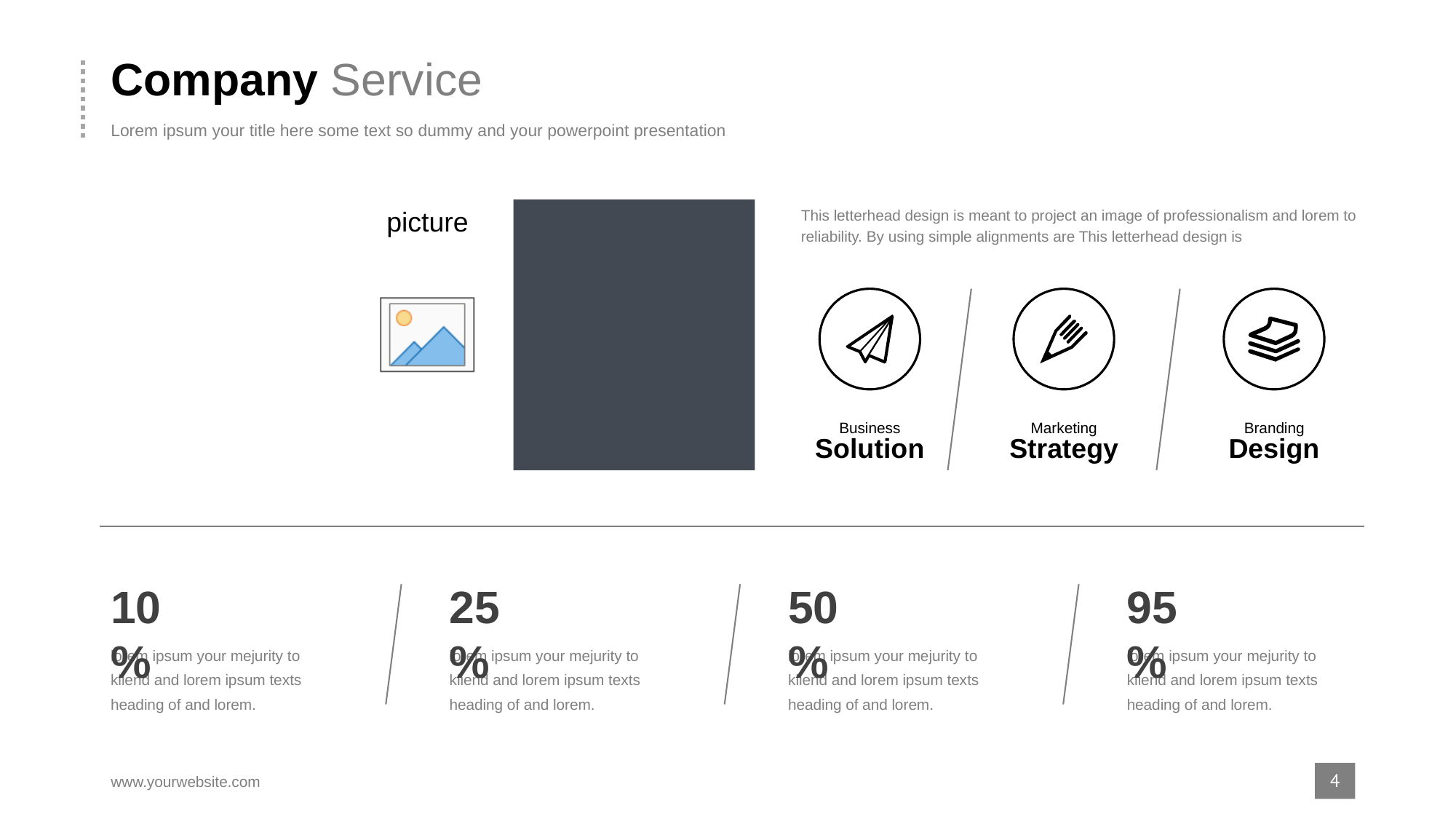

# Company Service
Lorem ipsum your title here some text so dummy and your powerpoint presentation
This letterhead design is meant to project an image of professionalism and lorem to reliability. By using simple alignments are This letterhead design is

Business
Solution

Marketing
Strategy

Branding
Design
10%
lorem ipsum your mejurity to
kliend and lorem ipsum texts
heading of and lorem.
25%
lorem ipsum your mejurity to
kliend and lorem ipsum texts
heading of and lorem.
50%
lorem ipsum your mejurity to
kliend and lorem ipsum texts
heading of and lorem.
95%
lorem ipsum your mejurity to
kliend and lorem ipsum texts
heading of and lorem.
4
www.yourwebsite.com